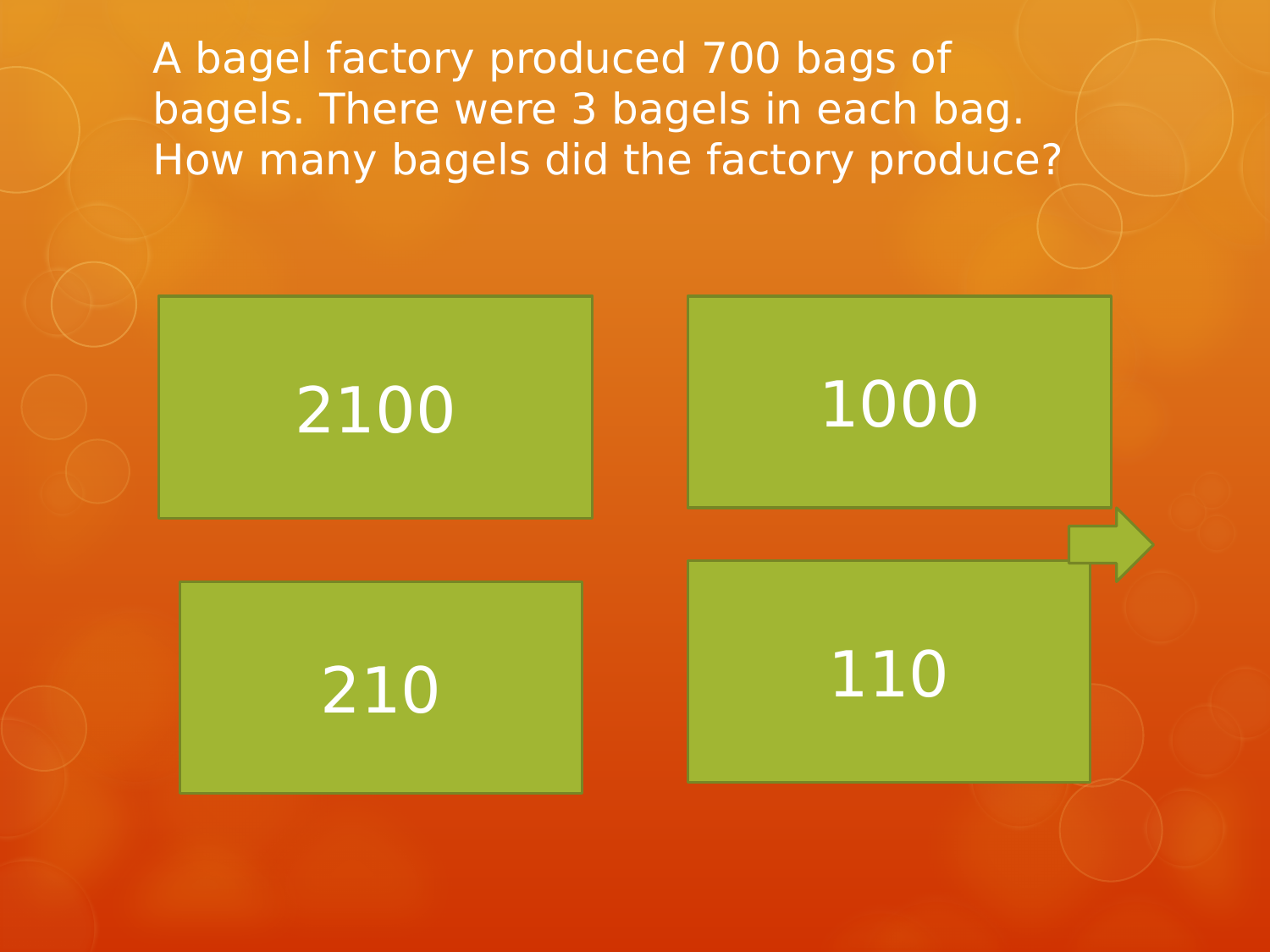

# A bagel factory produced 700 bags of bagels. There were 3 bagels in each bag. How many bagels did the factory produce?

2100
1000

110
210